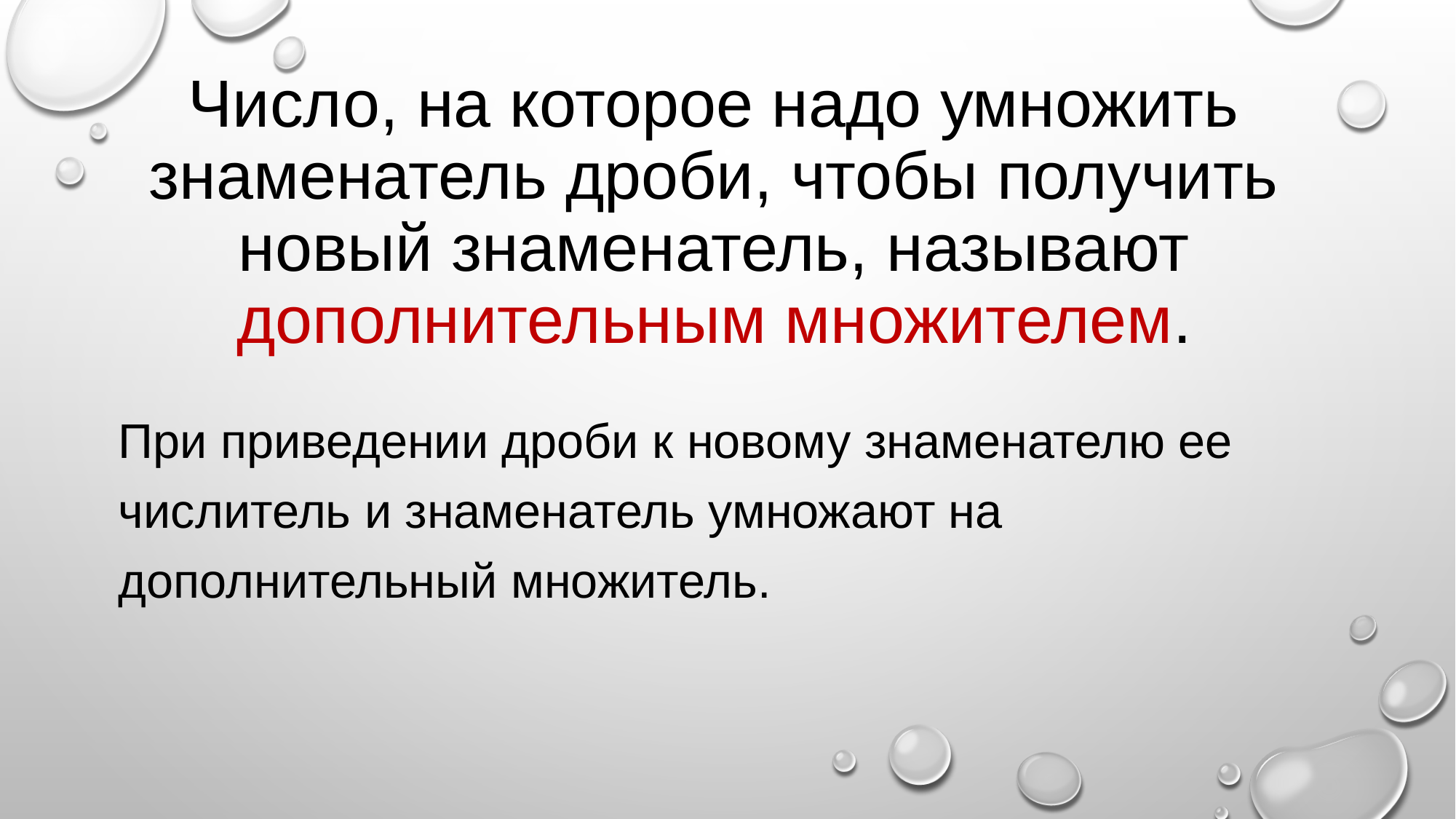

# Число, на которое надо умножить знаменатель дроби, чтобы получить новый знаменатель, называют дополнительным множителем.
При приведении дроби к новому знаменателю ее числитель и знаменатель умножают на дополнительный множитель.